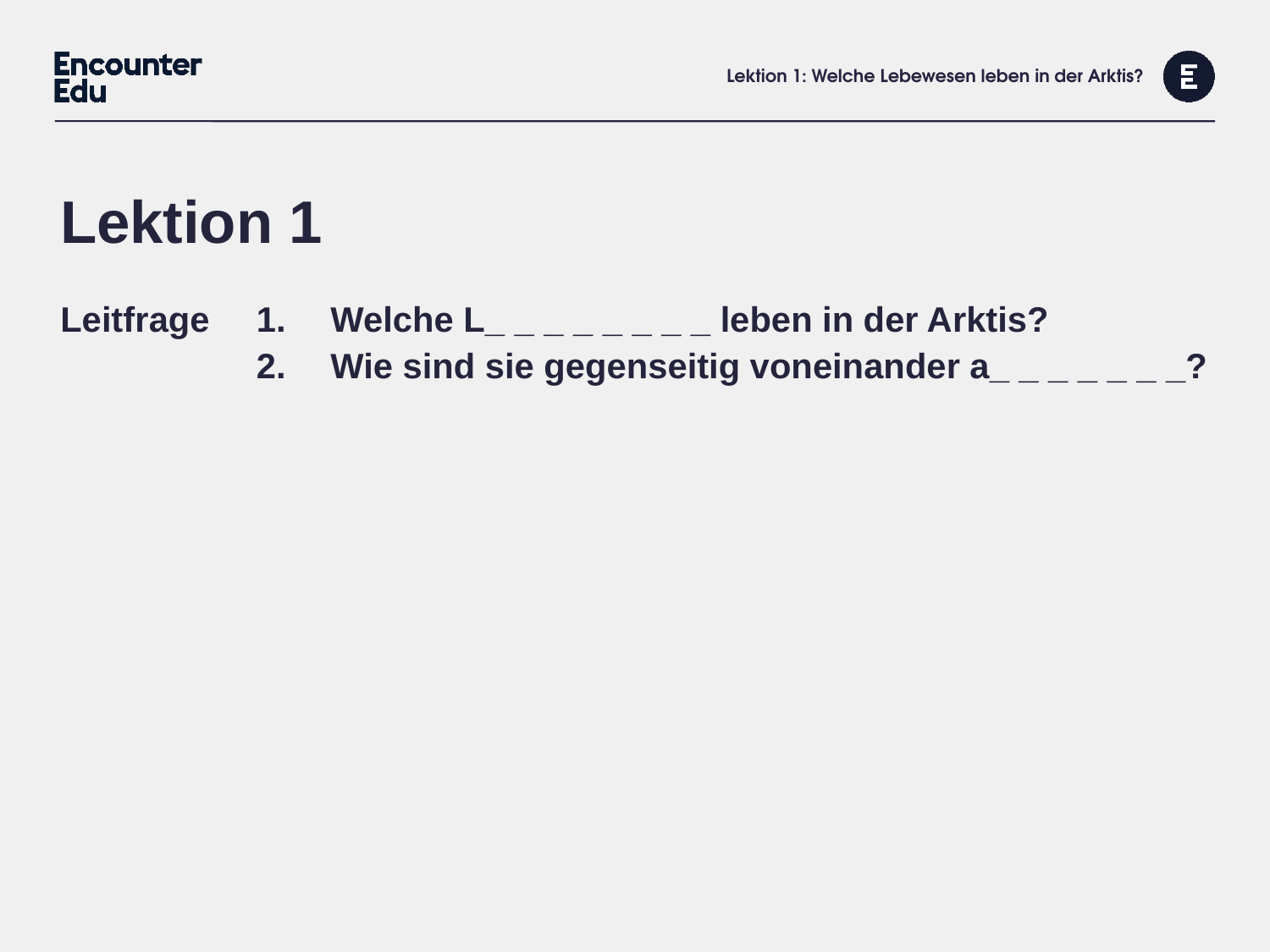

# Lektion 1: Welche Lebewesen leben in der Arktis?
Lektion 1
| Leitfrage | Welche L\_ \_ \_ \_ \_ \_ \_ \_ leben in der Arktis? Wie sind sie gegenseitig voneinander a\_ \_ \_ \_ \_ \_ \_? |
| --- | --- |